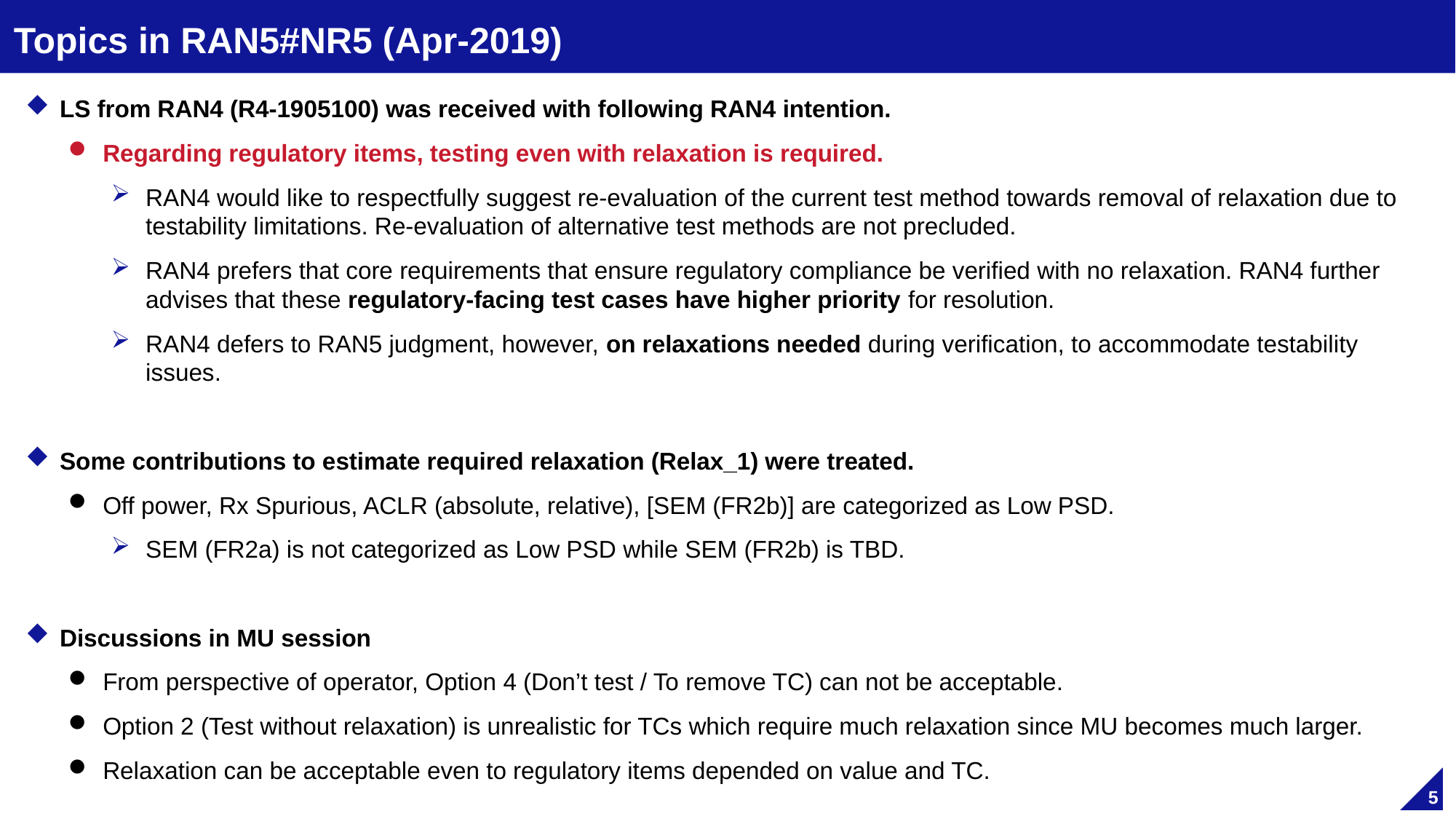

# Topics in RAN5#NR5 (Apr-2019)
LS from RAN4 (R4-1905100) was received with following RAN4 intention.
Regarding regulatory items, testing even with relaxation is required.
RAN4 would like to respectfully suggest re-evaluation of the current test method towards removal of relaxation due to testability limitations. Re-evaluation of alternative test methods are not precluded.
RAN4 prefers that core requirements that ensure regulatory compliance be verified with no relaxation. RAN4 further advises that these regulatory-facing test cases have higher priority for resolution.
RAN4 defers to RAN5 judgment, however, on relaxations needed during verification, to accommodate testability issues.

Some contributions to estimate required relaxation (Relax_1) were treated.
Off power, Rx Spurious, ACLR (absolute, relative), [SEM (FR2b)] are categorized as Low PSD.
SEM (FR2a) is not categorized as Low PSD while SEM (FR2b) is TBD.

Discussions in MU session
From perspective of operator, Option 4 (Don’t test / To remove TC) can not be acceptable.
Option 2 (Test without relaxation) is unrealistic for TCs which require much relaxation since MU becomes much larger.
Relaxation can be acceptable even to regulatory items depended on value and TC.
5